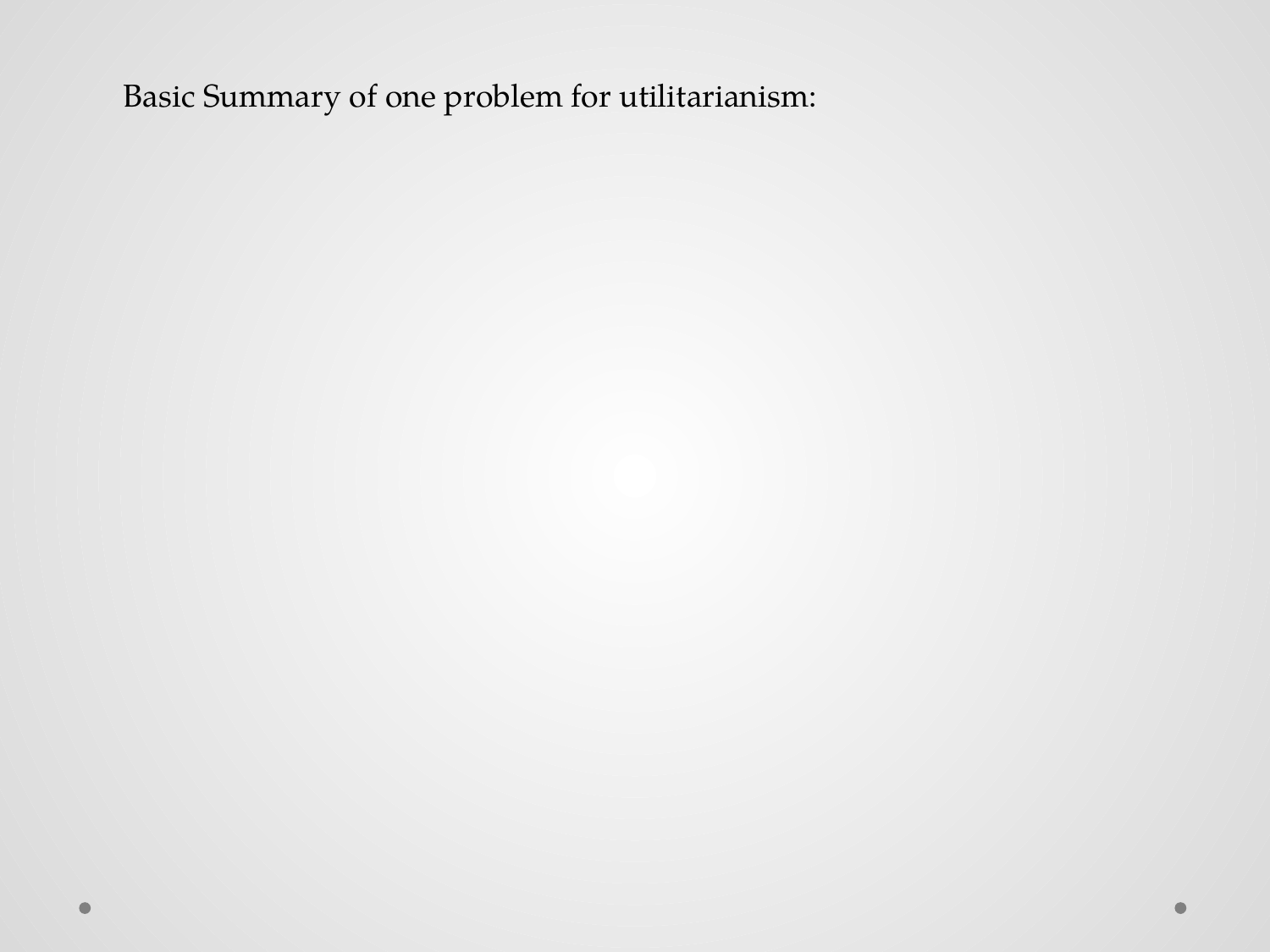

Basic Summary of one problem for utilitarianism: